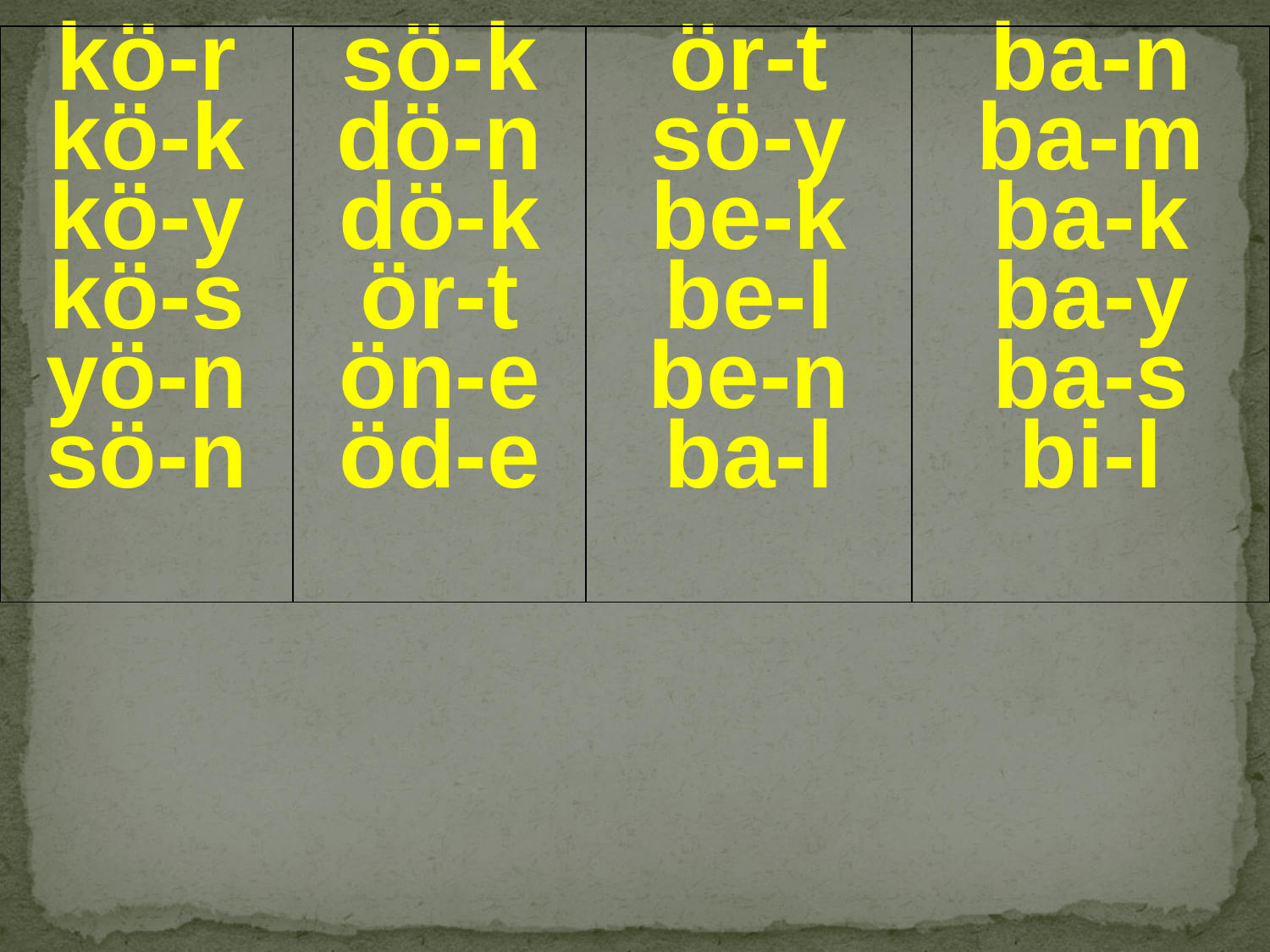

| kö-r kö-k kö-y kö-s yö-n sö-n | sö-k dö-n dö-k ör-t ön-e öd-e | ör-t sö-y be-k be-l be-n ba-l | ba-n ba-m ba-k ba-y ba-s bi-l |
| --- | --- | --- | --- |